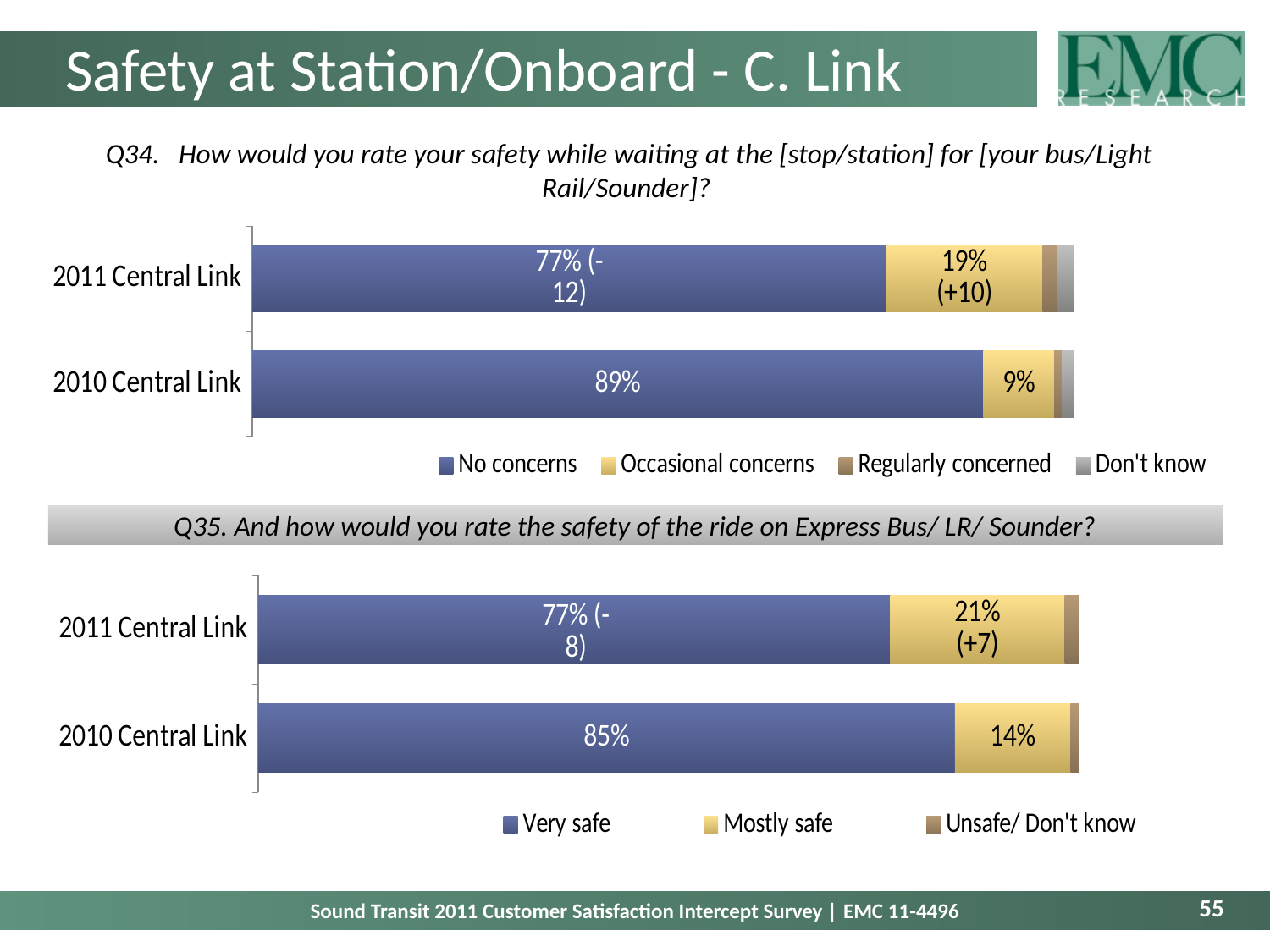

# Safety at Station/Onboard - C. Link
Q34.   How would you rate your safety while waiting at the [stop/station] for [your bus/Light Rail/Sounder]?

### Chart

| Category | No concerns | Occasional concerns | Regularly concerned | Don't know |
|---|---|---|---|---|
| 2011 Central Link | 0.7716899964882777 | 0.19062839432570747 | 0.01810068846113006 | 0.019580920724884987 |
| 2010 Central Link | 0.8902572219691656 | 0.08632938100733359 | 0.00891900272450222 | 0.014494394298997855 |
Q35. And how would you rate the safety of the ride on Express Bus/ LR/ Sounder?

### Chart

| Category | Very safe | Mostly safe | Unsafe/ Don't know |
|---|---|---|---|
| 2011 Central Link | 0.7698504250818733 | 0.2120488864569968 | 0.01810068846113006 |
| 2010 Central Link | 0.8484603963616142 | 0.14088142728665703 | 0.01065817635172787 |